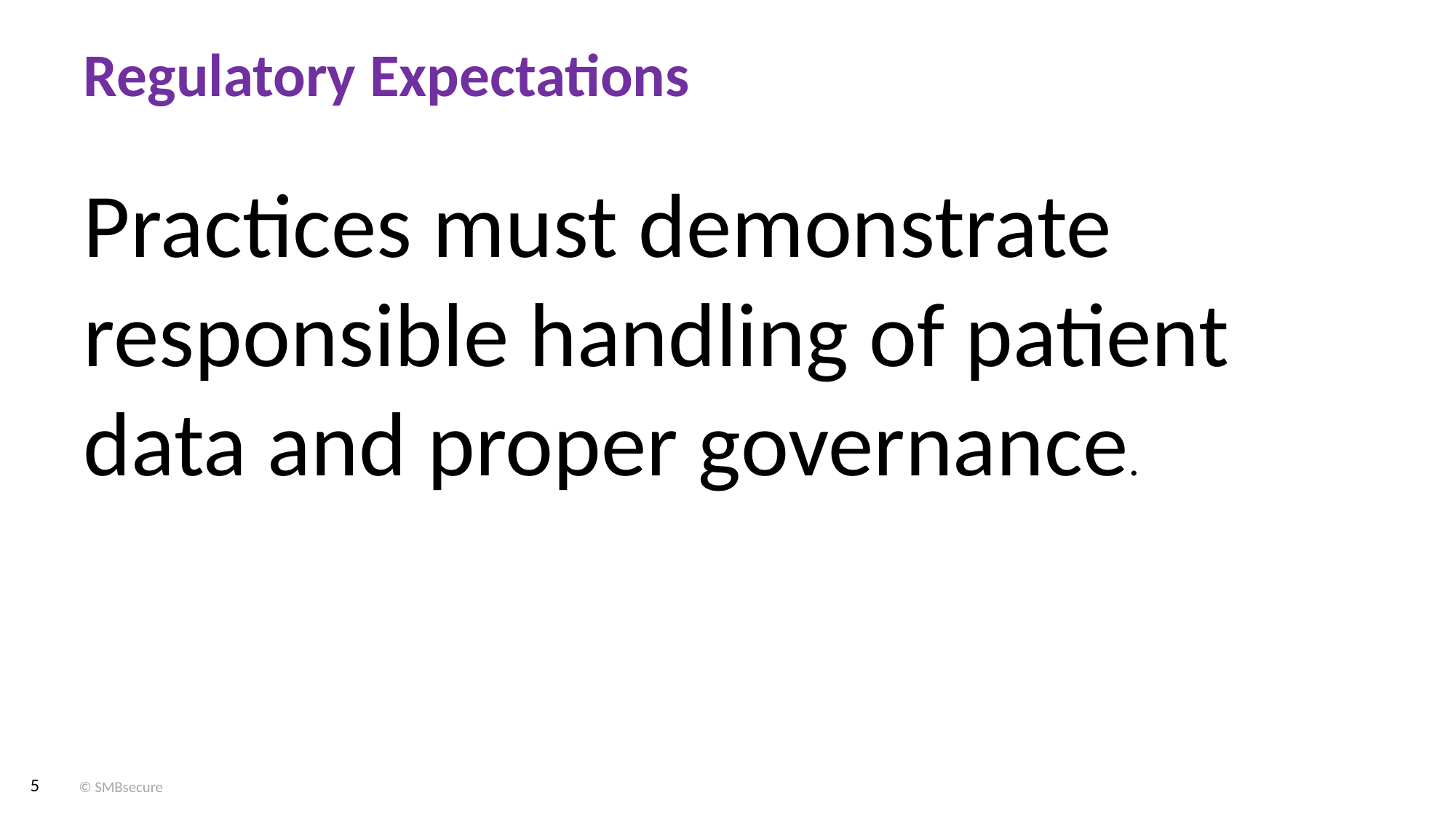

# Regulatory Expectations
Practices must demonstrate responsible handling of patient data and proper governance.